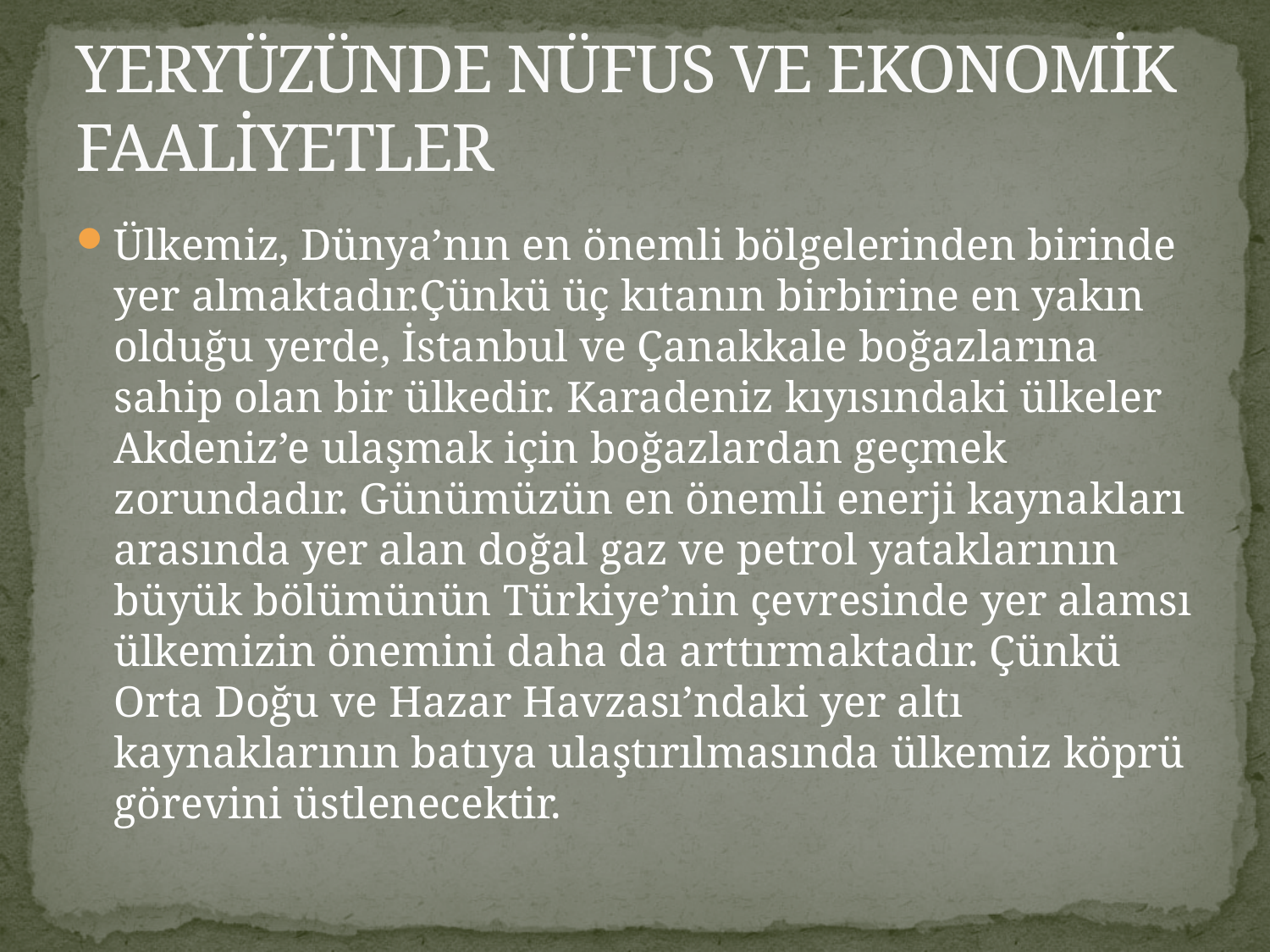

# YERYÜZÜNDE NÜFUS VE EKONOMİK FAALİYETLER
Ülkemiz, Dünya’nın en önemli bölgelerinden birinde yer almaktadır.Çünkü üç kıtanın birbirine en yakın olduğu yerde, İstanbul ve Çanakkale boğazlarına sahip olan bir ülkedir. Karadeniz kıyısındaki ülkeler Akdeniz’e ulaşmak için boğazlardan geçmek zorundadır. Günümüzün en önemli enerji kaynakları arasında yer alan doğal gaz ve petrol yataklarının büyük bölümünün Türkiye’nin çevresinde yer alamsı ülkemizin önemini daha da arttırmaktadır. Çünkü Orta Doğu ve Hazar Havzası’ndaki yer altı kaynaklarının batıya ulaştırılmasında ülkemiz köprü görevini üstlenecektir.